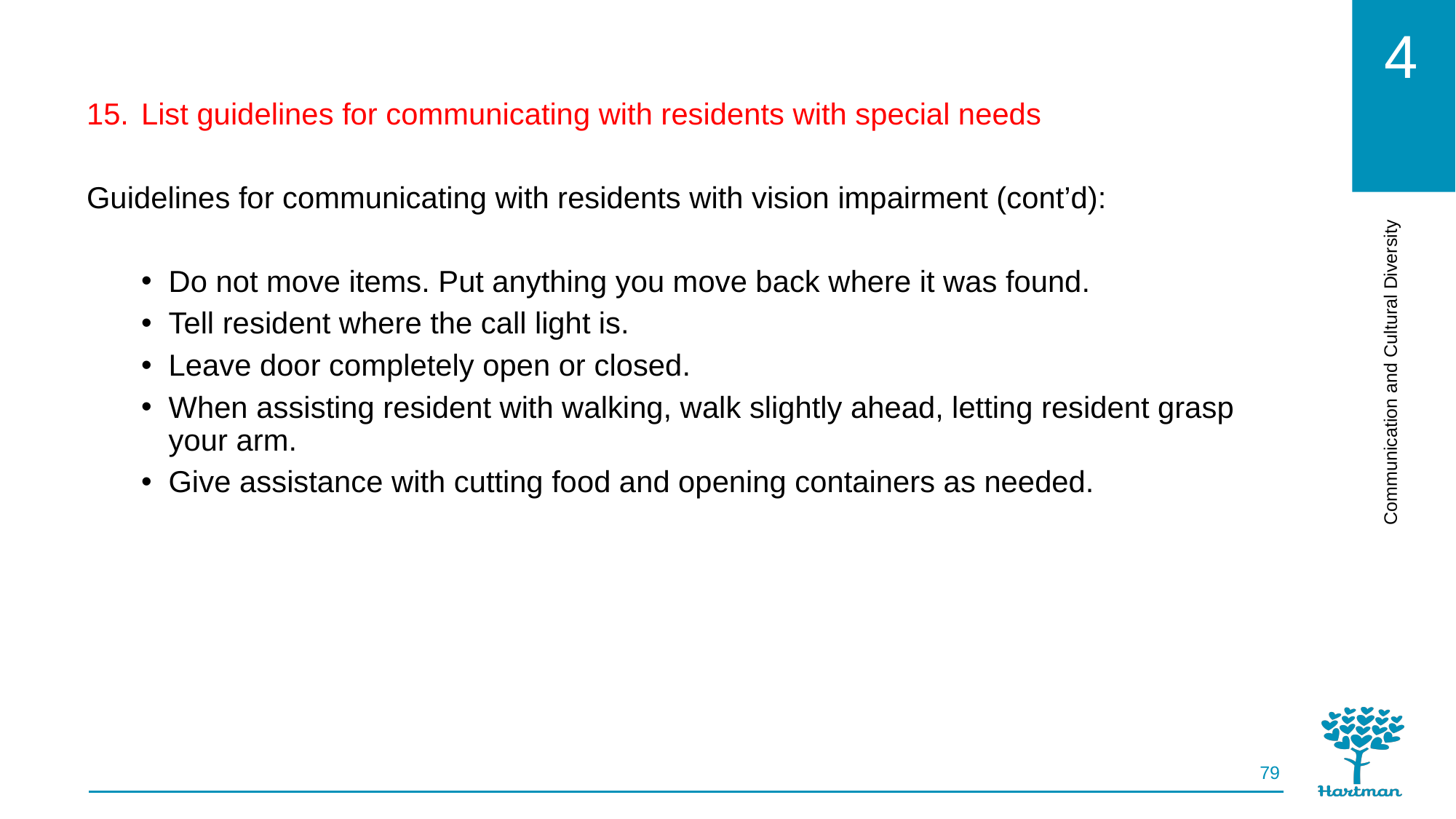

List guidelines for communicating with residents with special needs

Guidelines for communicating with residents with vision impairment (cont’d):

Do not move items. Put anything you move back where it was found.
Tell resident where the call light is.
Leave door completely open or closed.
When assisting resident with walking, walk slightly ahead, letting resident grasp your arm.
Give assistance with cutting food and opening containers as needed.

79